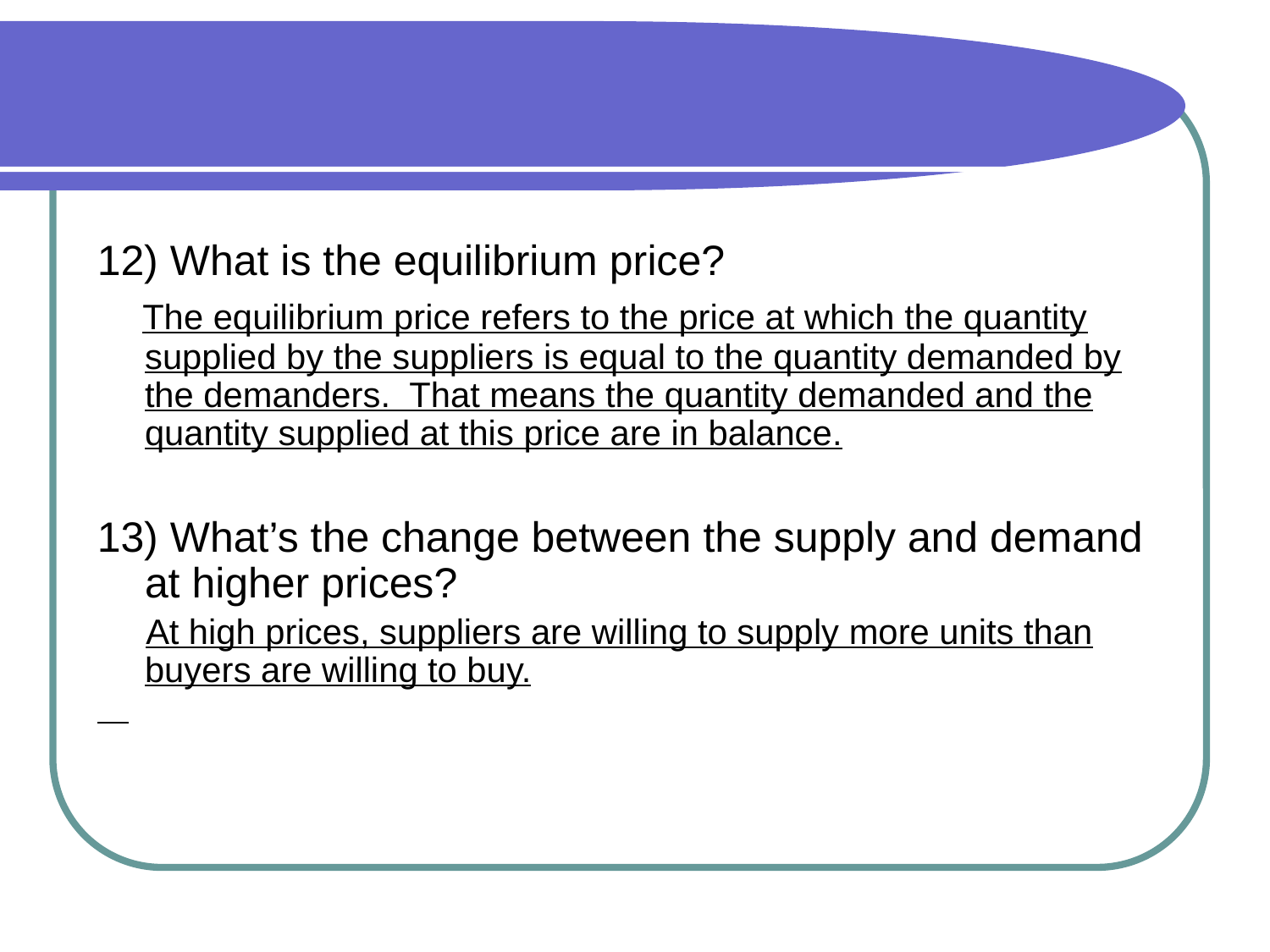

#

12) What is the equilibrium price?
    The equilibrium price refers to the price at which the quantity supplied by the suppliers is equal to the quantity demanded by the demanders.  That means the quantity demanded and the quantity supplied at this price are in balance.

13) What’s the change between the supply and demand at higher prices?
     At high prices, suppliers are willing to supply more units than buyers are willing to buy.